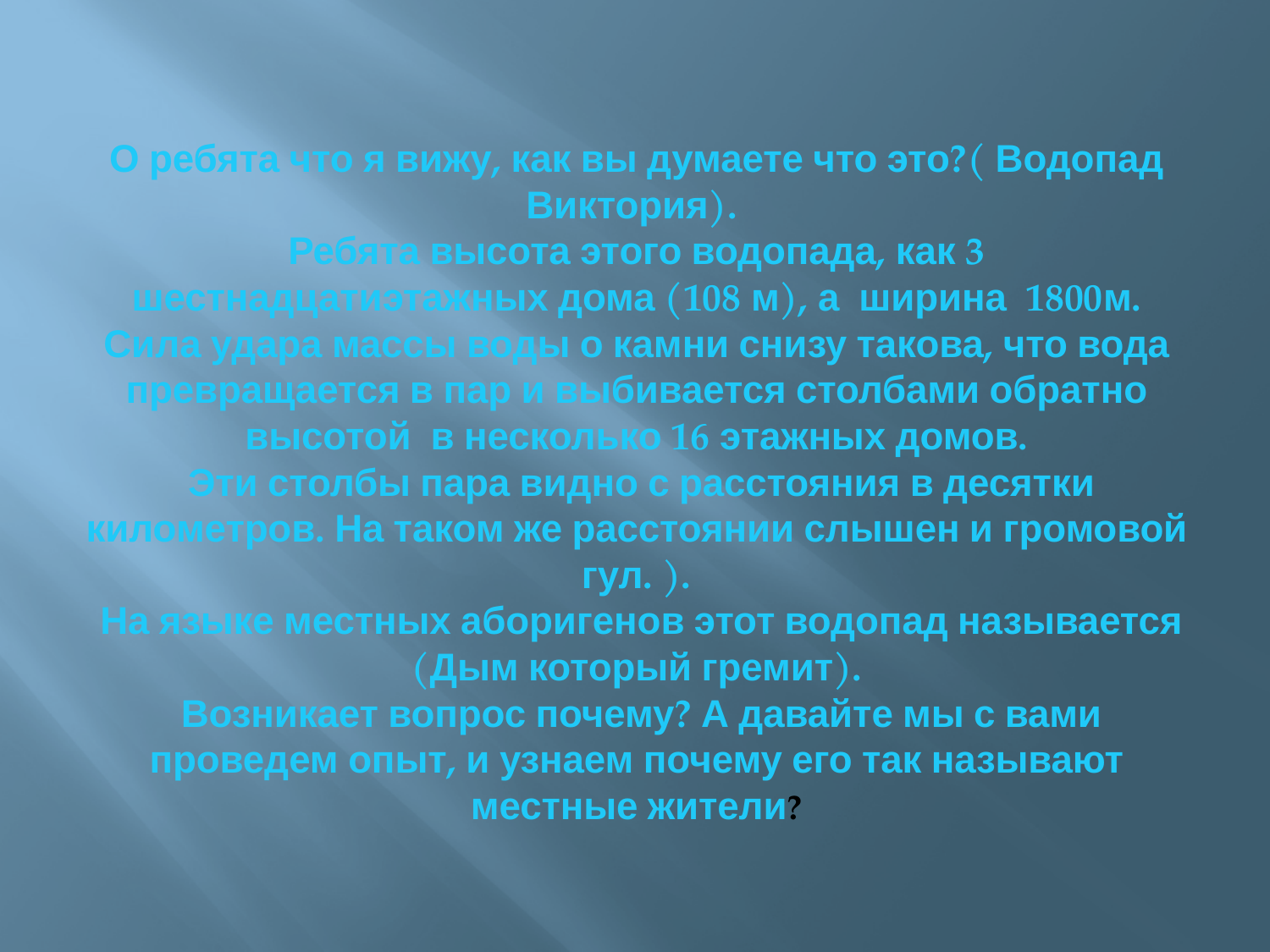

# О ребята что я вижу, как вы думаете что это?( Водопад Виктория). Ребята высота этого водопада, как 3 шестнадцатиэтажных дома (108 м), а  ширина  1800м. Сила удара массы воды о камни снизу такова, что вода превращается в пар и выбивается столбами обратно высотой  в несколько 16 этажных домов. Эти столбы пара видно с расстояния в десятки километров. На таком же расстоянии слышен и громовой гул. ). На языке местных аборигенов этот водопад называется (Дым который гремит). Возникает вопрос почему? А давайте мы с вами проведем опыт, и узнаем почему его так называют местные жители?